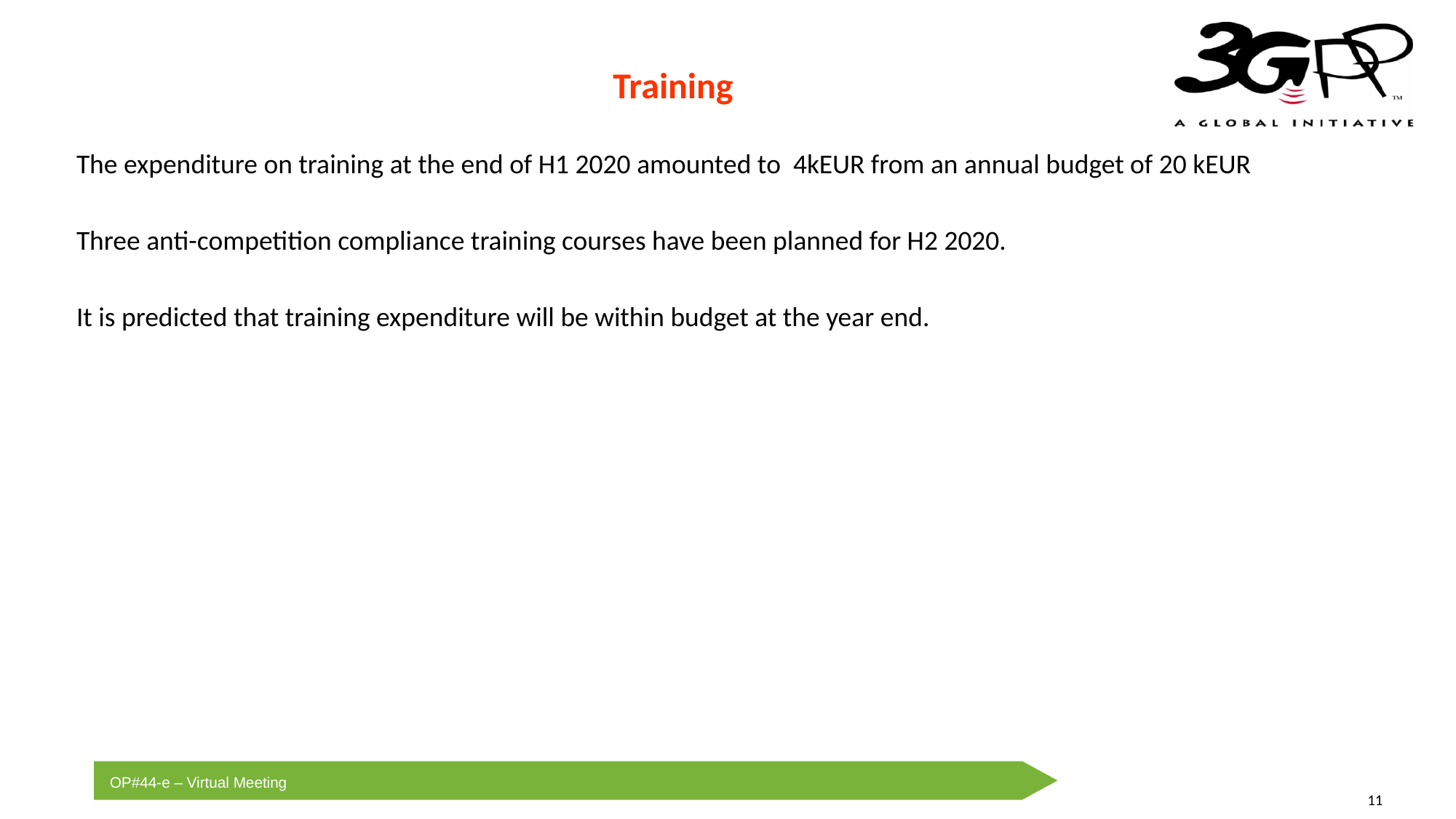

# Training
The expenditure on training at the end of H1 2020 amounted to  4kEUR from an annual budget of 20 kEUR

Three anti-competition compliance training courses have been planned for H2 2020.

It is predicted that training expenditure will be within budget at the year end.